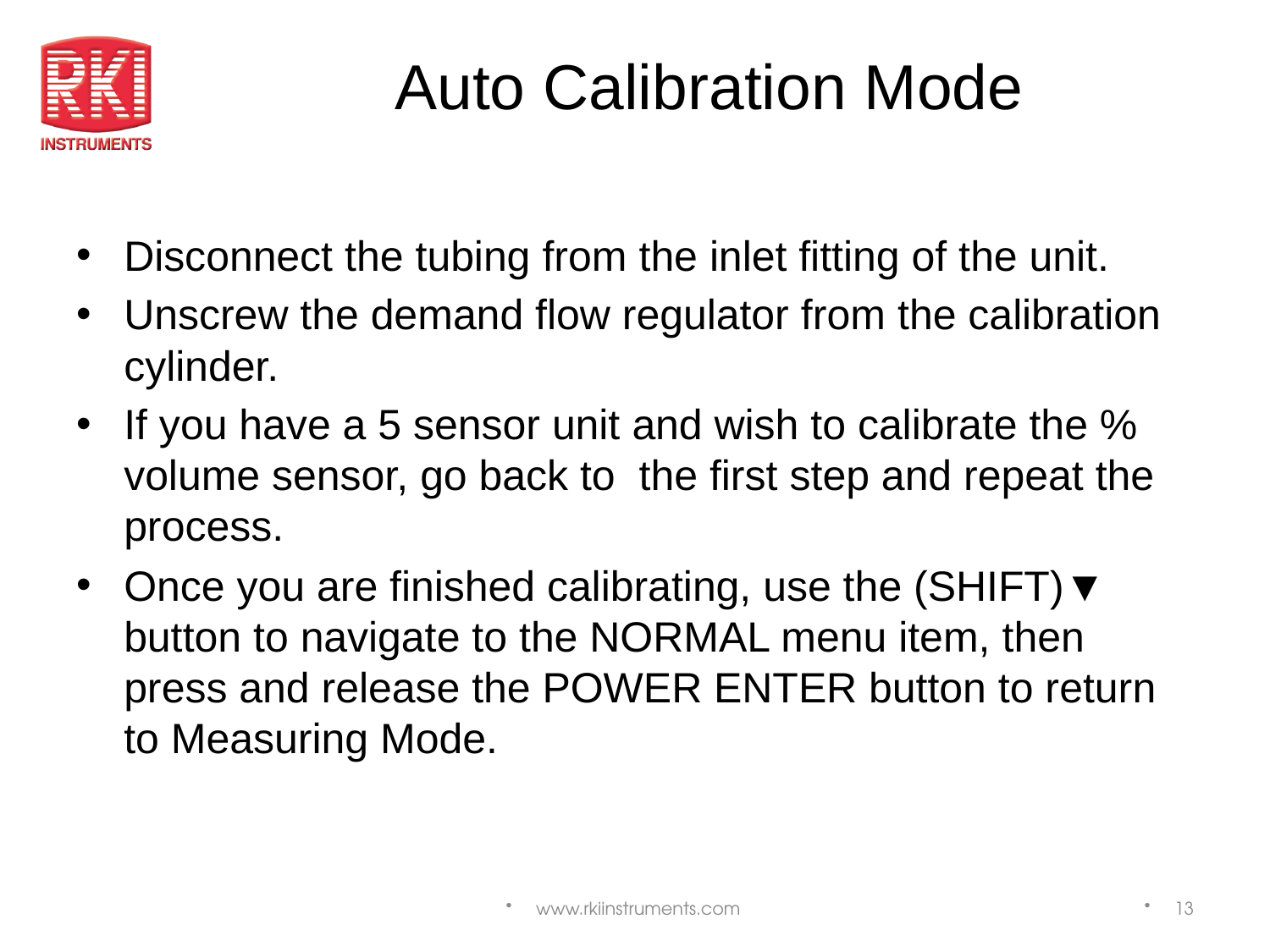

# Auto Calibration Mode
Disconnect the tubing from the inlet fitting of the unit.
Unscrew the demand flow regulator from the calibration cylinder.
If you have a 5 sensor unit and wish to calibrate the % volume sensor, go back to  the first step and repeat the process.
Once you are finished calibrating, use the (SHIFT)▼ button to navigate to the NORMAL menu item, then press and release the POWER ENTER button to return to Measuring Mode.

www.rkiinstruments.com
13